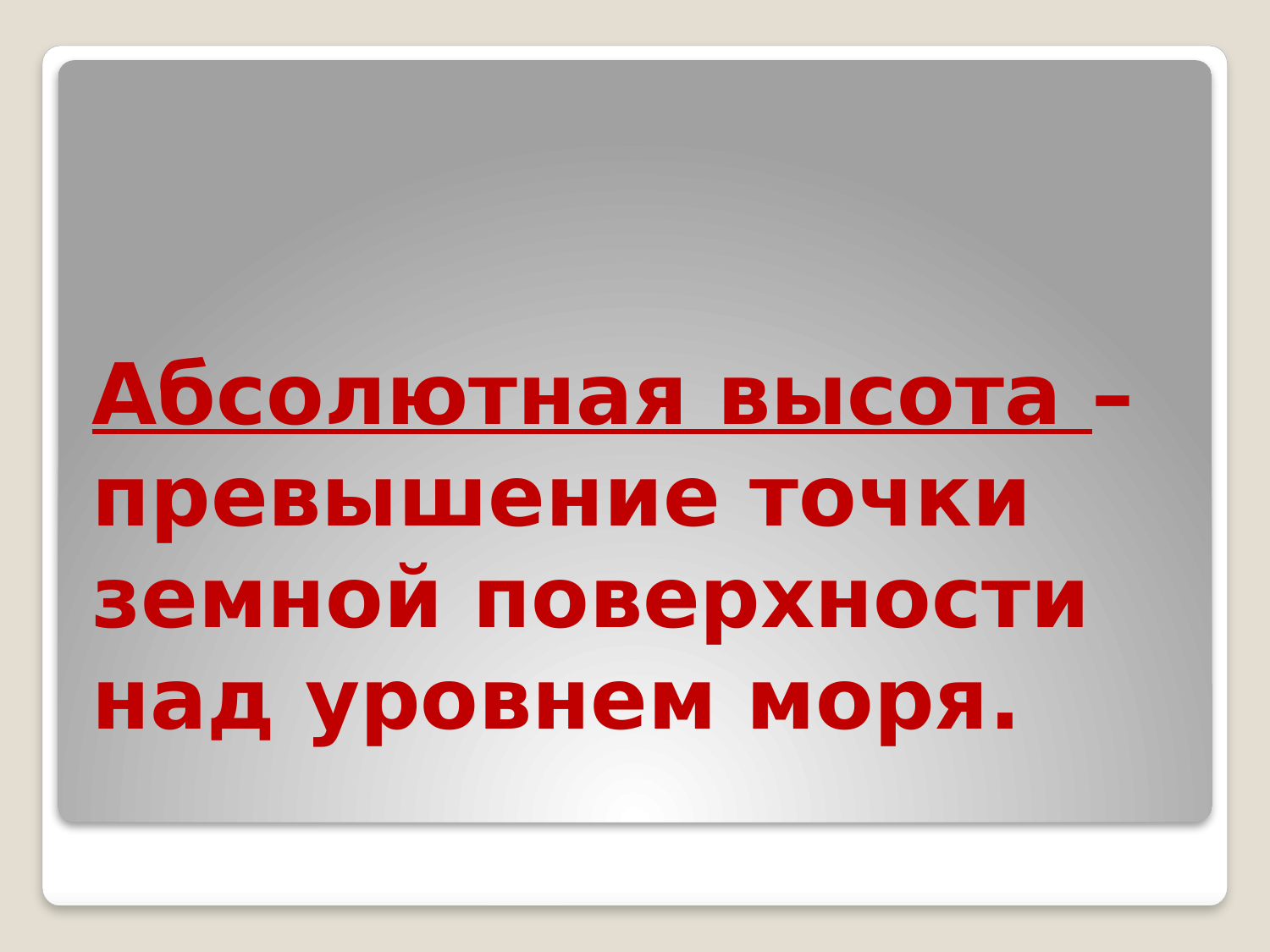

# Абсолютная высота – превышение точки земной поверхности над уровнем моря.